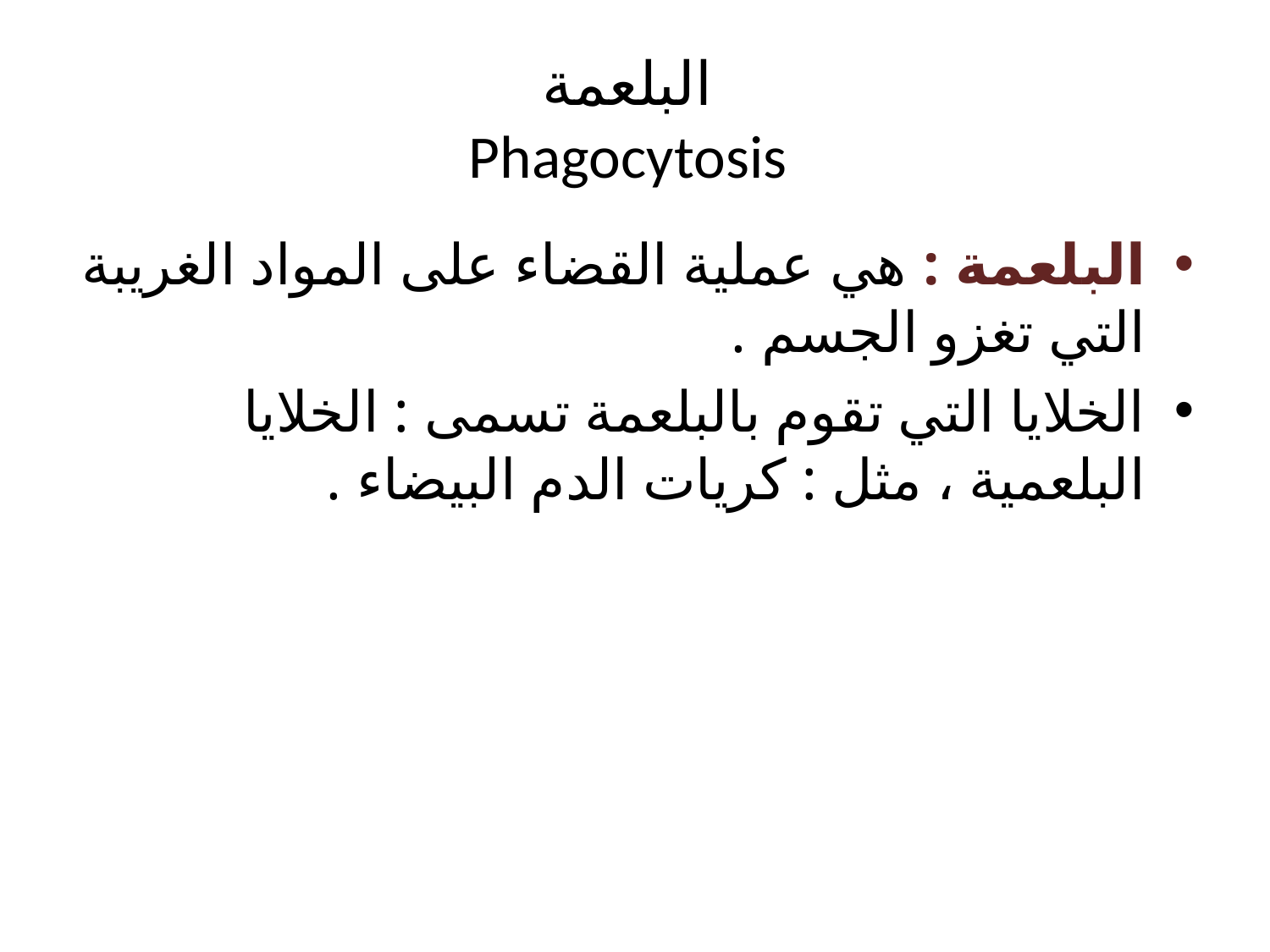

# البلعمة Phagocytosis
البلعمة : هي عملية القضاء على المواد الغريبة التي تغزو الجسم .
الخلايا التي تقوم بالبلعمة تسمى : الخلايا البلعمية ، مثل : كريات الدم البيضاء .